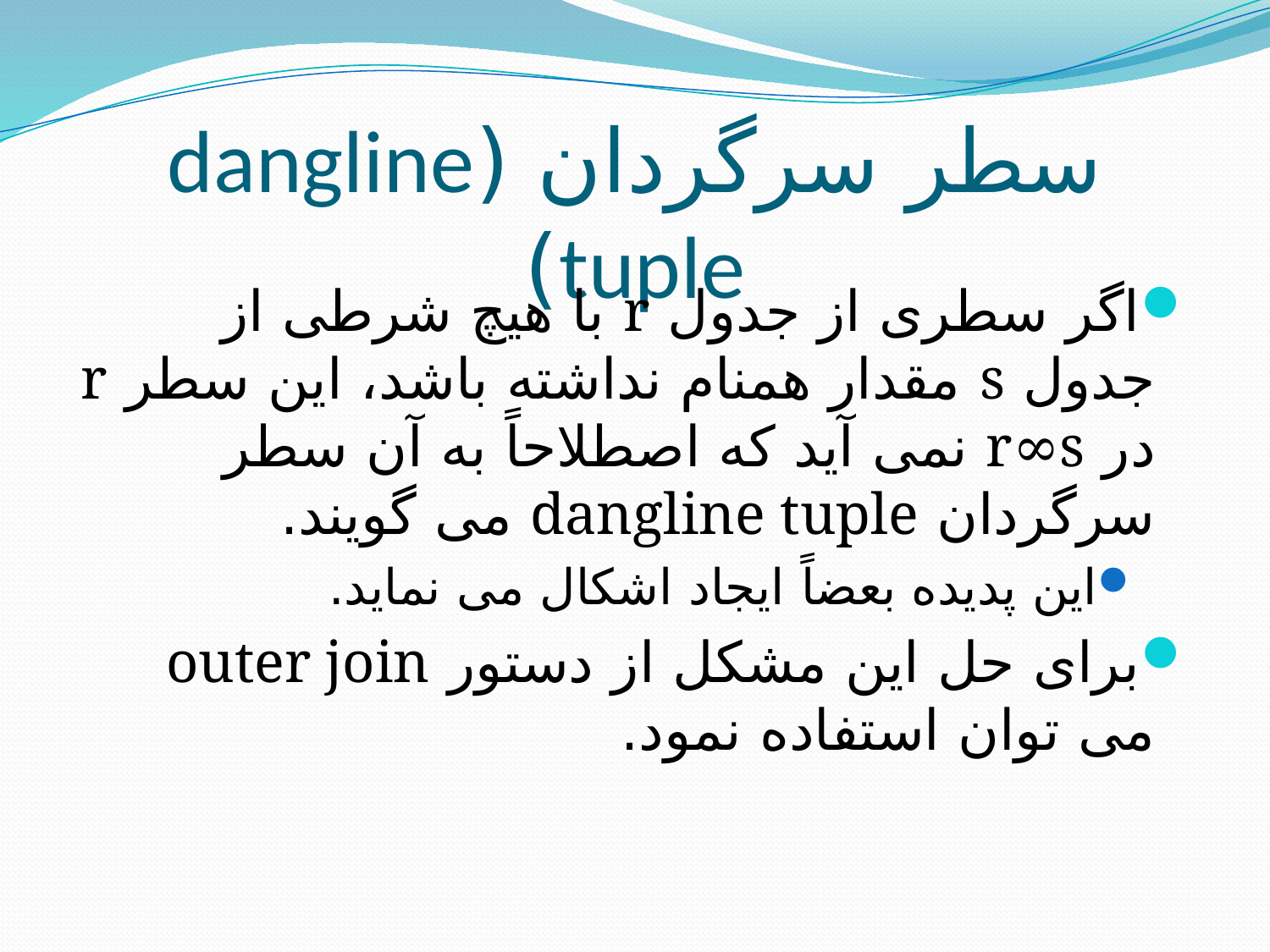

# سطر سرگردان (dangline tuple)
اگر سطری از جدول r با هیچ شرطی از جدول s مقدار همنام نداشته باشد، این سطر r در r∞s نمی آید که اصطلاحاً به آن سطر سرگردان dangline tuple می گویند.
این پدیده بعضاً ایجاد اشکال می نماید.
برای حل این مشکل از دستور outer join می توان استفاده نمود.